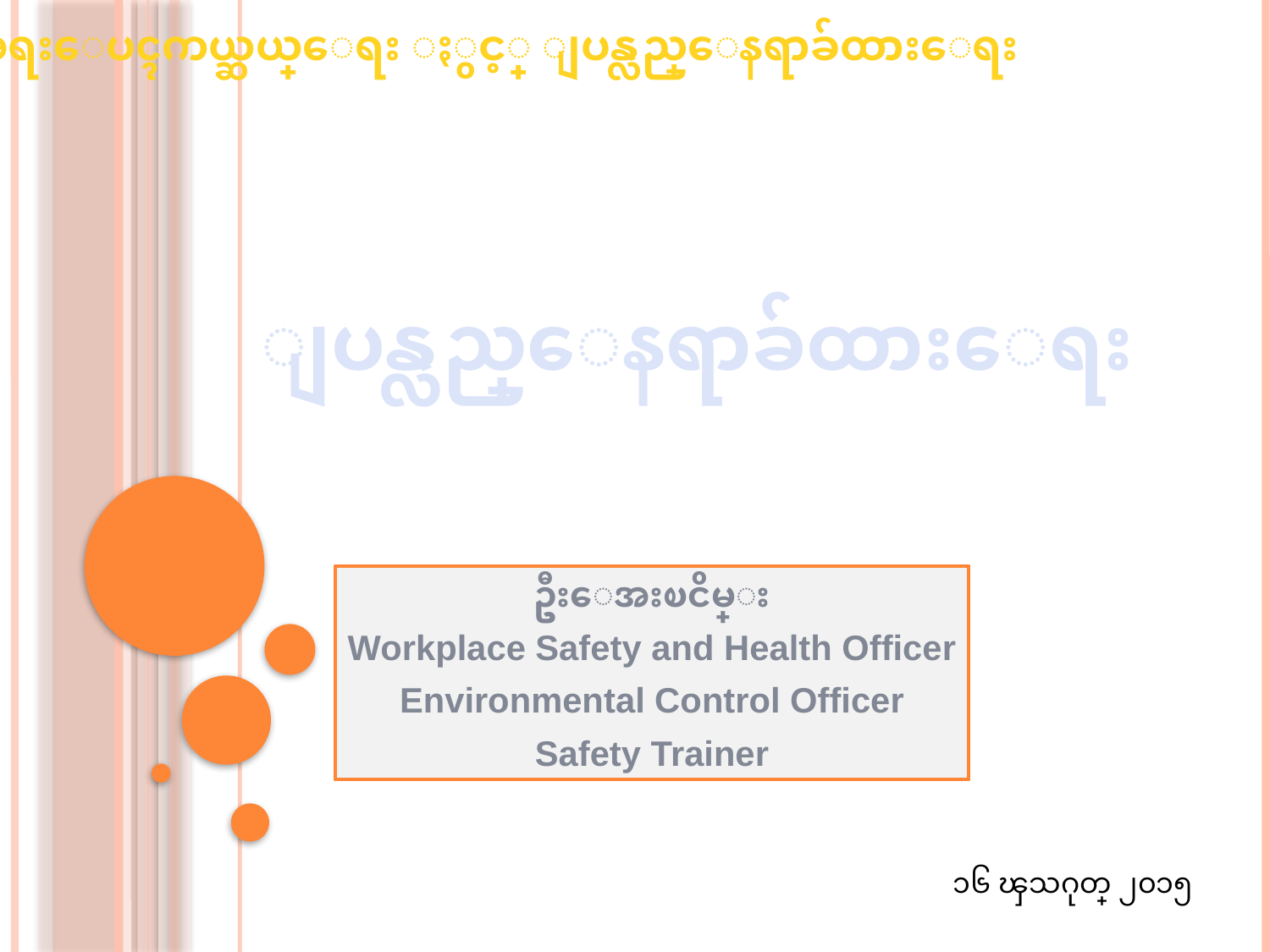

အေရးေပၚကယ္ဆယ္ေရး ႏွင့္ ျပန္လည္ေနရာခ်ထားေရး
ျပန္လည္ေနရာခ်ထားေရး
ဦးေအးၿငိမ္း
Workplace Safety and Health Officer
Environmental Control Officer
Safety Trainer
၁၆ ၾသဂုတ္ ၂၀၁၅